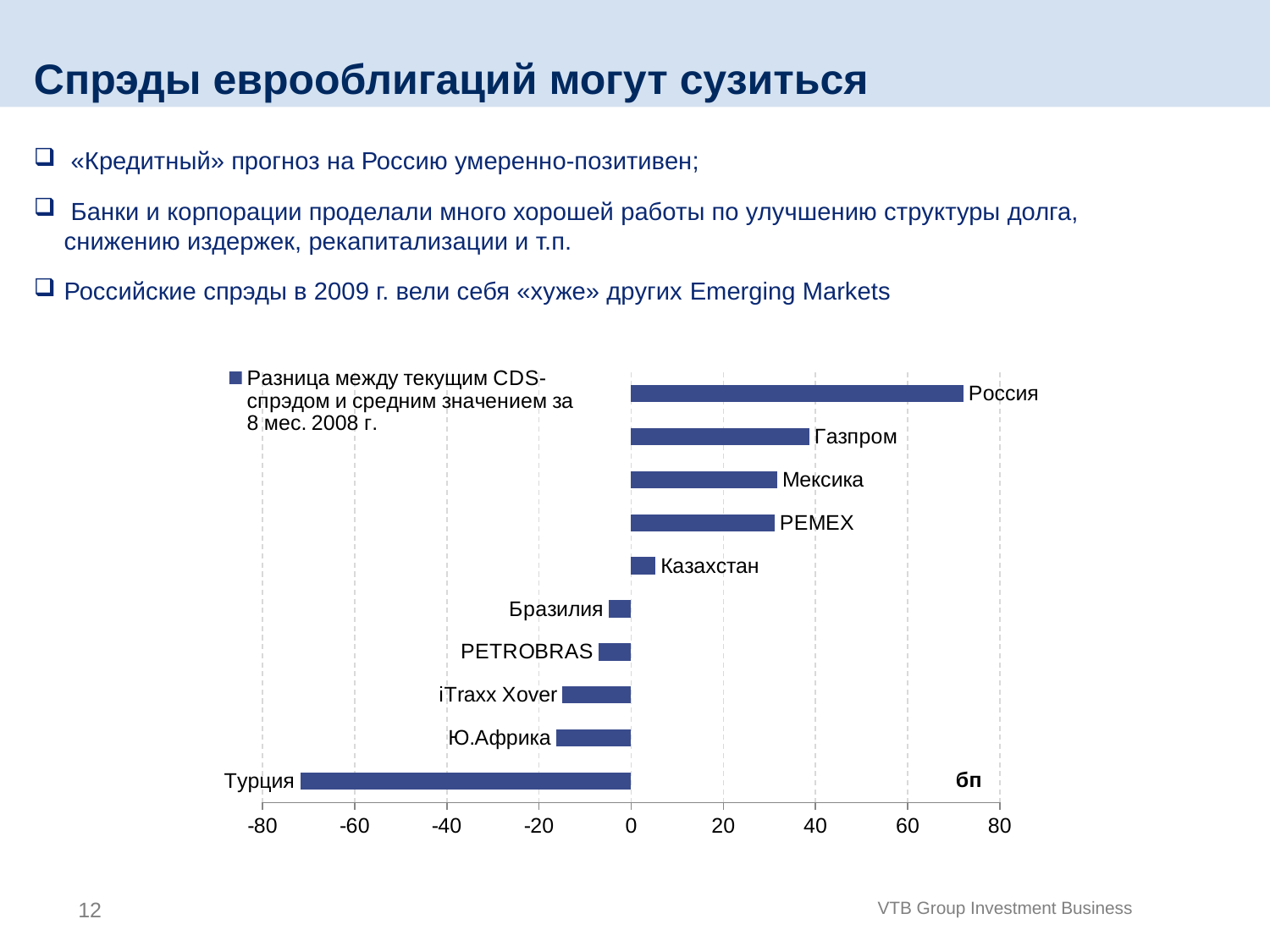

Спрэды еврооблигаций могут сузиться
 «Кредитный» прогноз на Россию умеренно-позитивен;
 Банки и корпорации проделали много хорошей работы по улучшению структуры долга, снижению издержек, рекапитализации и т.п.
Российские спрэды в 2009 г. вели себя «хуже» других Emerging Markets

### Chart

| Category | Разница между текущим CDS-спрэдом и средним значением за 8 мес. 2008 г. |
|---|---|
| Турция | -71.83224999999987 |
| Ю.Африка | -16.279557377049116 |
| iTraxx Xover | -14.904508196721622 |
| PETROBRAS | -7.0 |
| Бразилия | -4.8207254098360295 |
| Казахстан | 5.3247172131146385 |
| PEMEX | 31.125721311475324 |
| Мексика | 31.765553278688454 |
| Газпром | 38.656852459016434 |
| Россия | 72.10418032786882 |